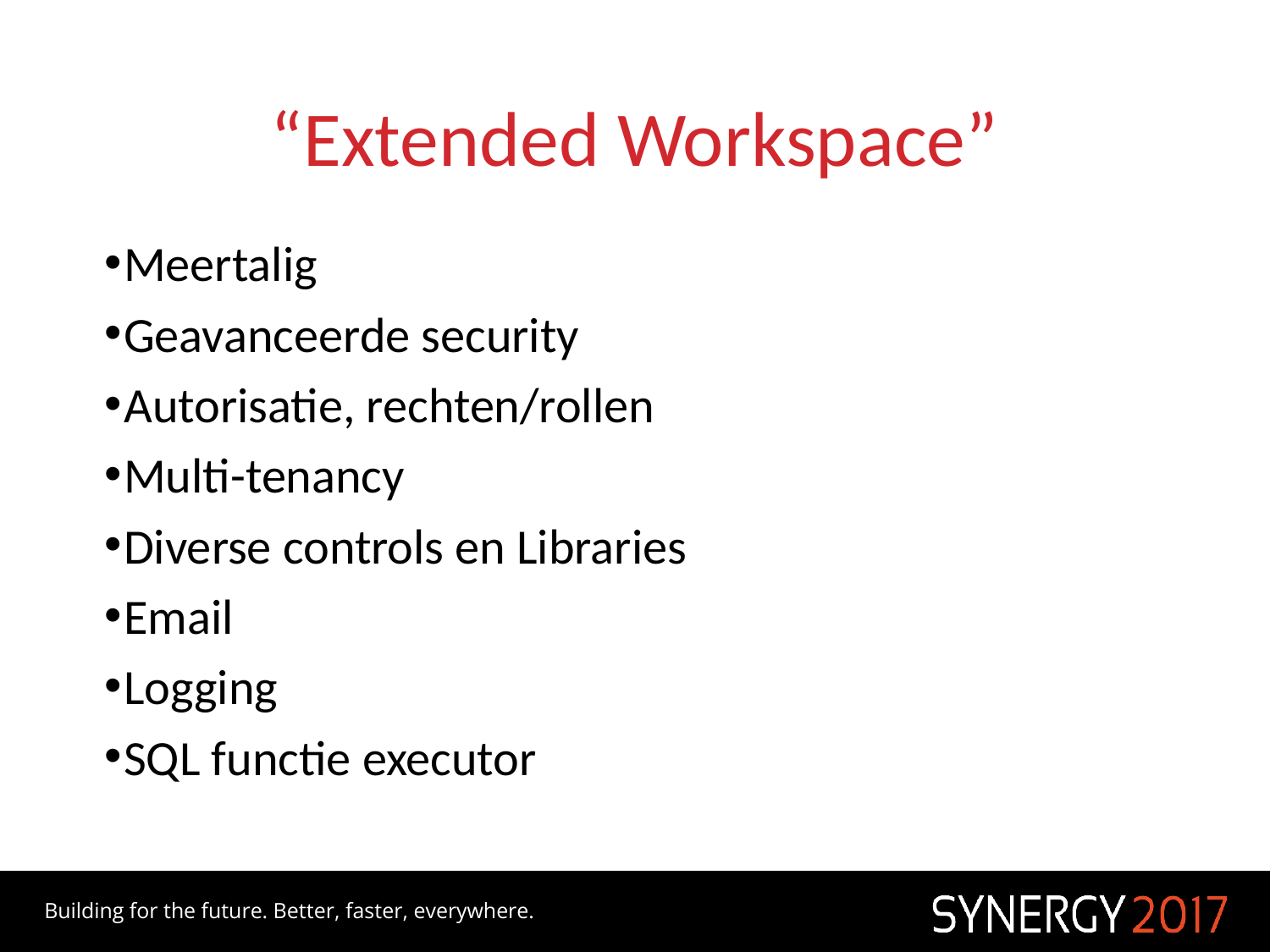

# “Extended Workspace”
Meertalig
Geavanceerde security
Autorisatie, rechten/rollen
Multi-tenancy
Diverse controls en Libraries
Email
Logging
SQL functie executor